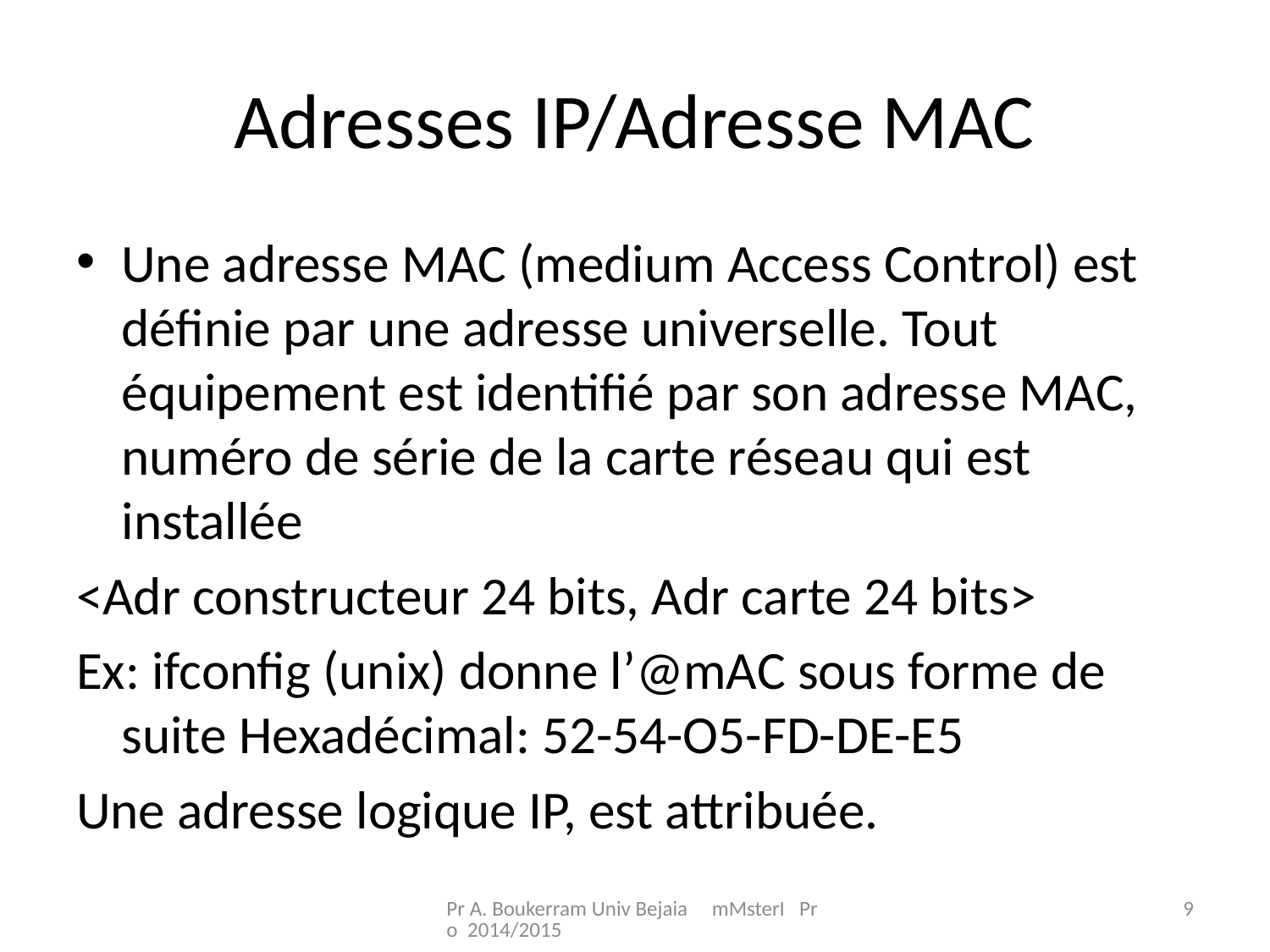

# Adresses IP/Adresse MAC
Une adresse MAC (medium Access Control) est définie par une adresse universelle. Tout équipement est identifié par son adresse MAC, numéro de série de la carte réseau qui est installée
<Adr constructeur 24 bits, Adr carte 24 bits>
Ex: ifconfig (unix) donne l’@mAC sous forme de suite Hexadécimal: 52-54-O5-FD-DE-E5
Une adresse logique IP, est attribuée.
Pr A. Boukerram Univ Bejaia     mMsterI   Pro  2014/2015
9